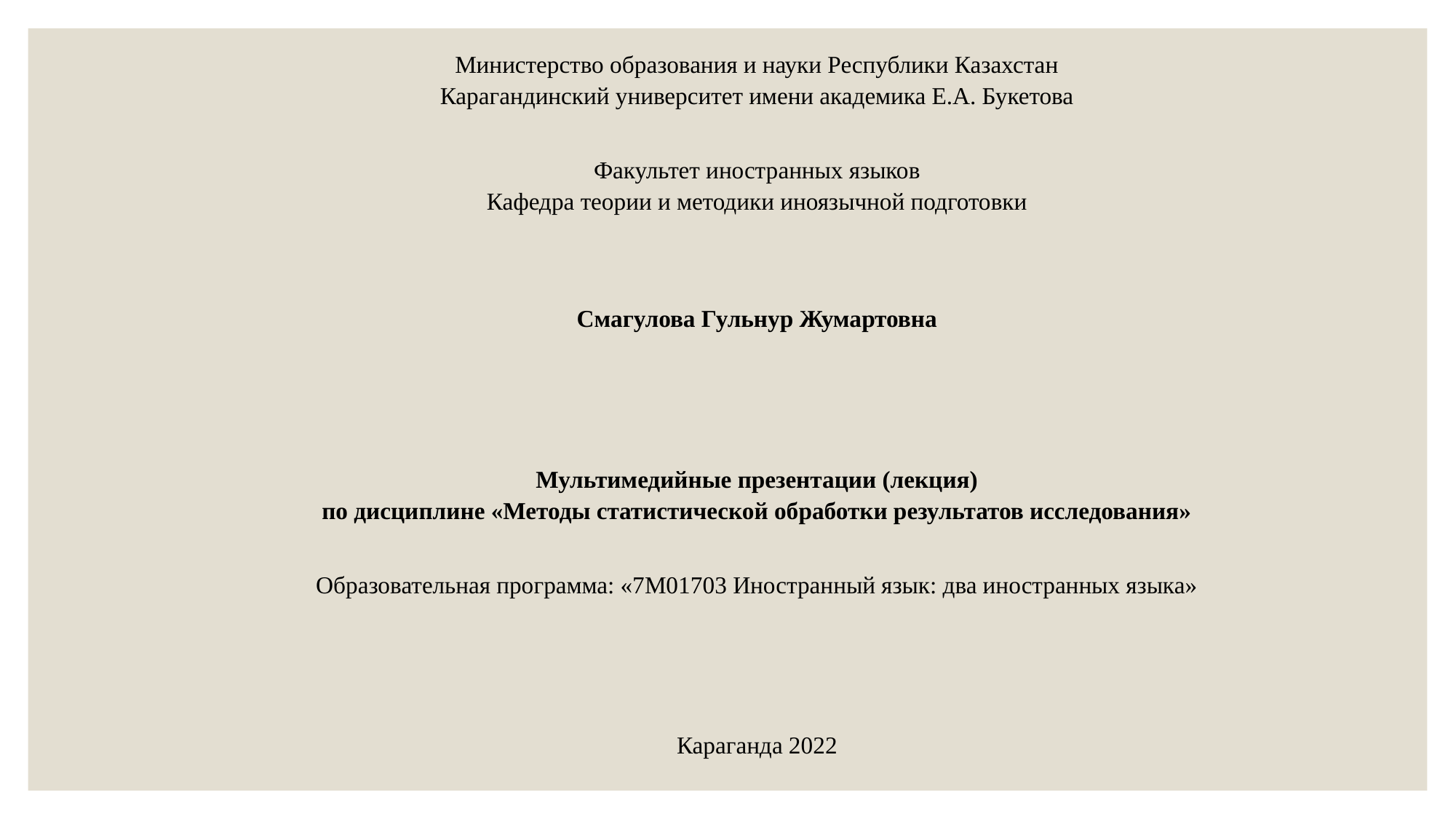

Министерство образования и науки Республики Казахстан
Карагандинский университет имени академика Е.А. Букетова

Факультет иностранных языков
Кафедра теории и методики иноязычной подготовки

Смагулова Гульнур Жумартовна

Мультимедийные презентации (лекция)
по дисциплине «Методы статистической обработки результатов исследования»

Образовательная программа: «7М01703 Иностранный язык: два иностранных языка»

Караганда 2022